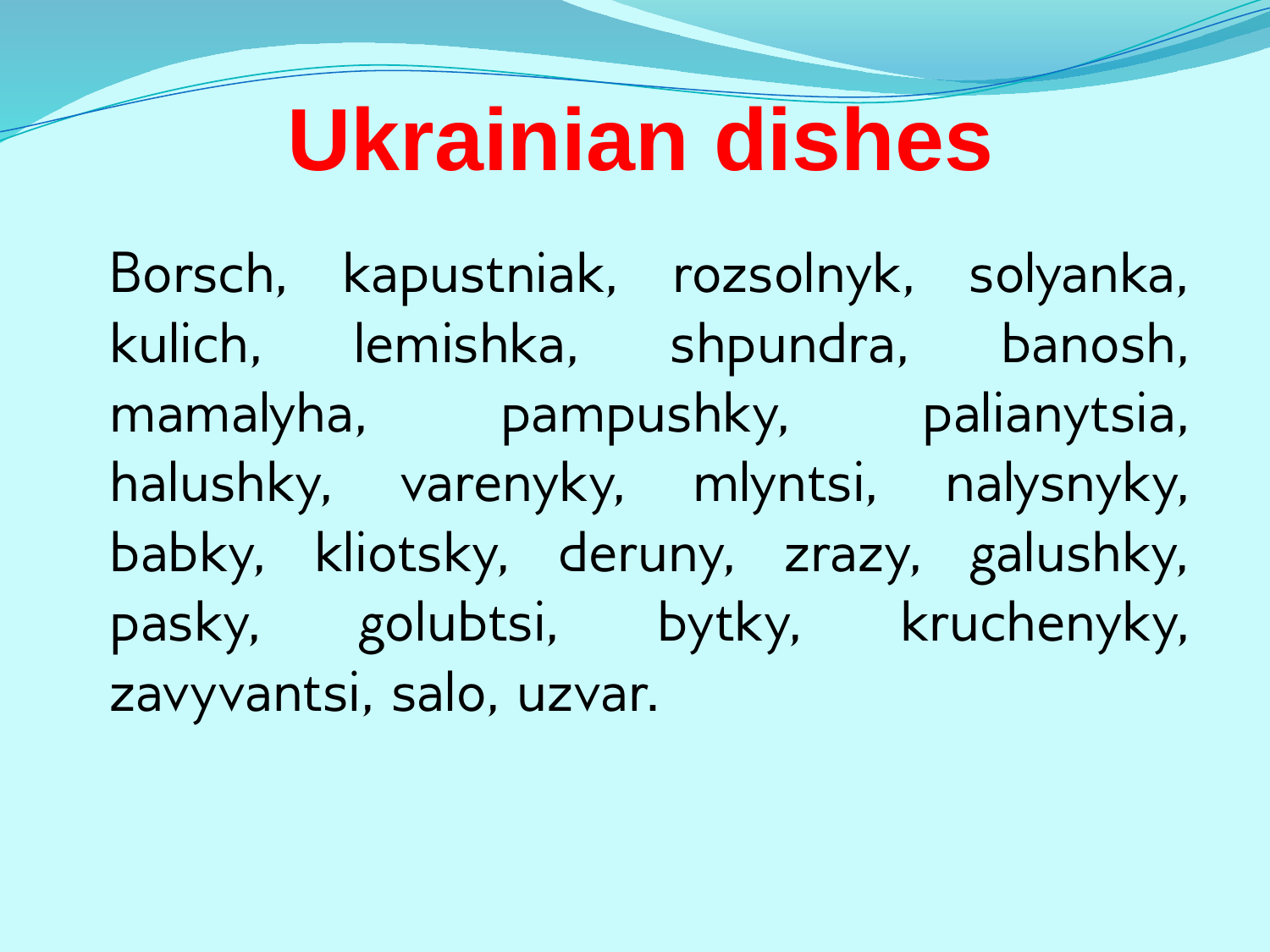

# Ukrainian dishes
Borsch, kapustniak, rozsolnyk, solyanka, kulich, lemishka, shpundra, banosh, mamalyha, pampushky, palianytsia, halushky, varenyky, mlyntsi, nalysnyky, babky, kliotsky, deruny, zrazy, galushky, pasky, golubtsi, bytky, kruchenyky, zavyvantsi, salo, uzvar.